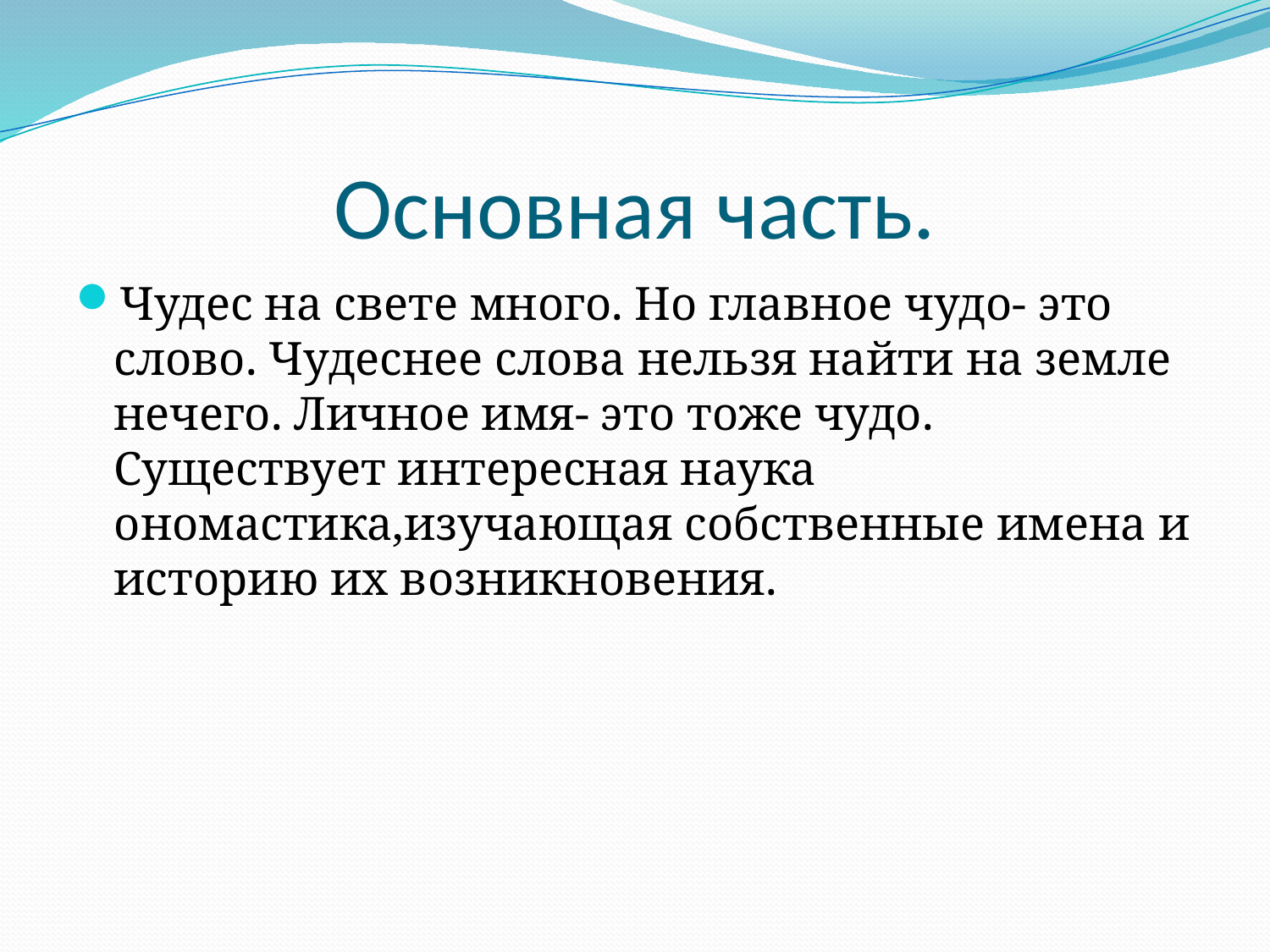

# Основная часть.
Чудес на свете много. Но главное чудо- это слово. Чудеснее слова нельзя найти на земле нечего. Личное имя- это тоже чудо. Существует интересная наука ономастика,изучающая собственные имена и историю их возникновения.